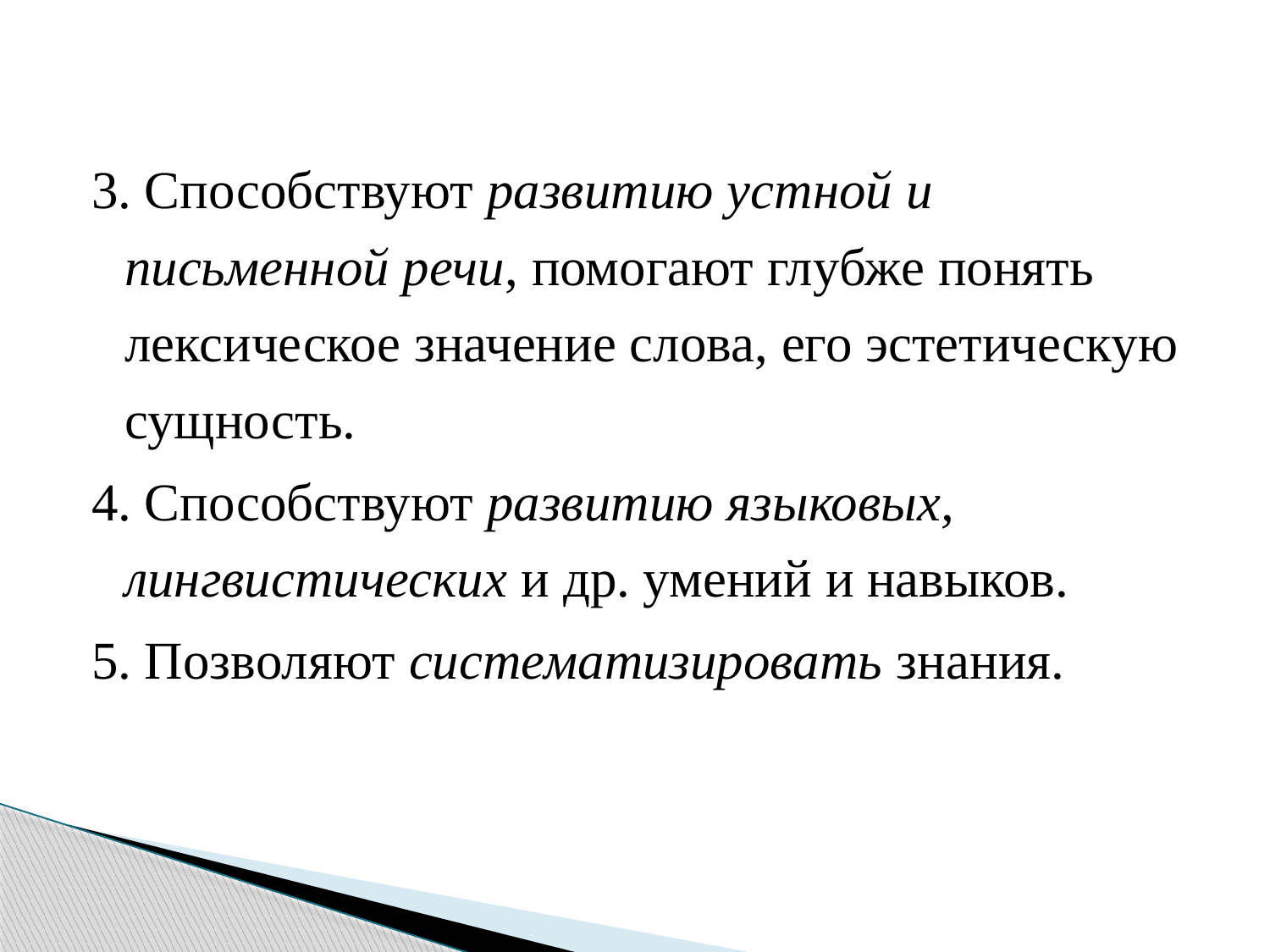

3. Способствуют развитию устной и письменной речи, помогают глубже понять лексическое значение слова, его эстетическую сущность.
4. Способствуют развитию языковых, лингвистических и др. умений и навыков.
5. Позволяют систематизировать знания.